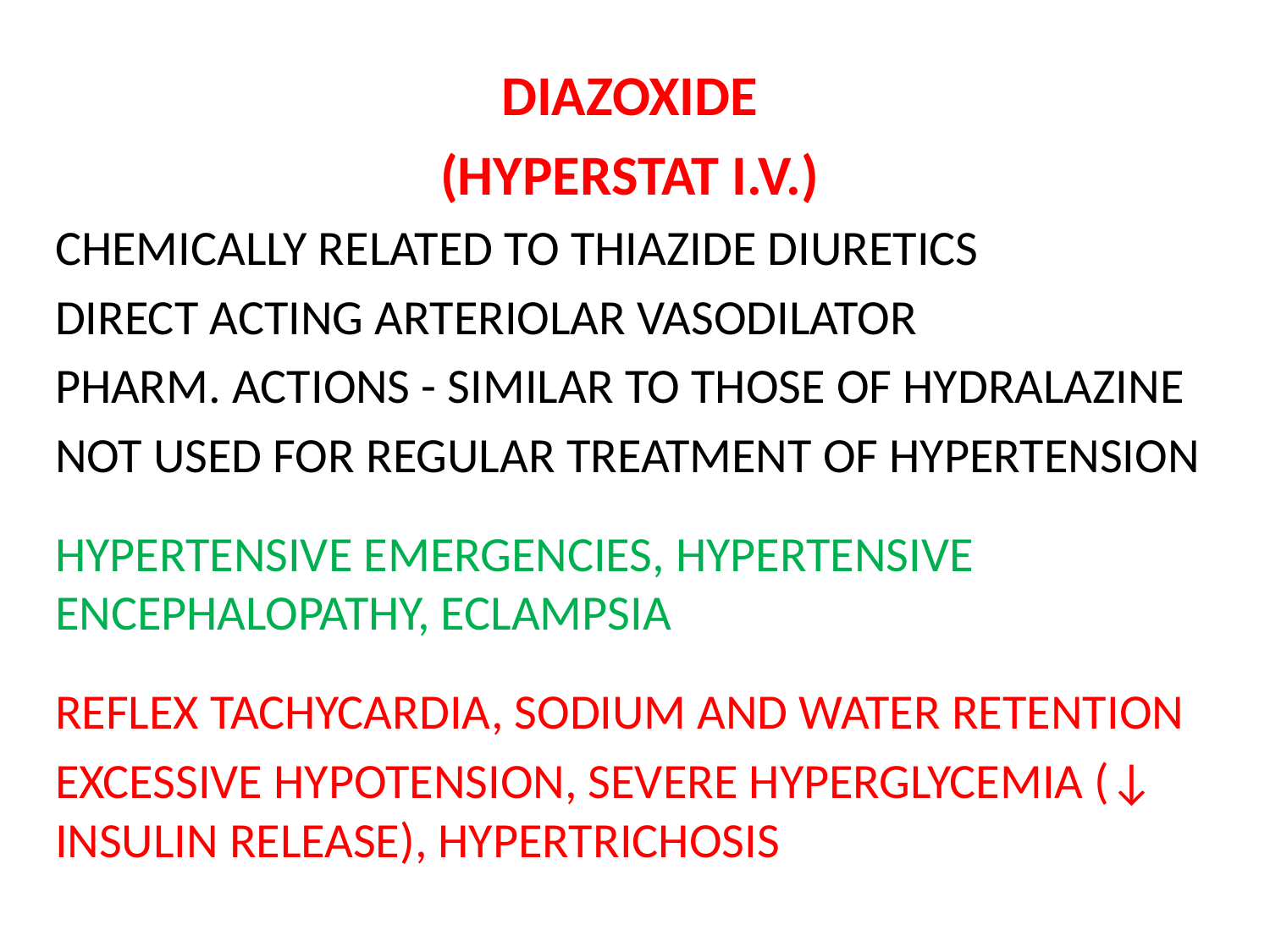

DIAZOXIDE
(HYPERSTAT I.V.)
CHEMICALLY RELATED TO THIAZIDE DIURETICS
DIRECT ACTING ARTERIOLAR VASODILATOR
PHARM. ACTIONS - SIMILAR TO THOSE OF HYDRALAZINE
NOT USED FOR REGULAR TREATMENT OF HYPERTENSION

HYPERTENSIVE EMERGENCIES, HYPERTENSIVE ENCEPHALOPATHY, ECLAMPSIA

REFLEX TACHYCARDIA, SODIUM AND WATER RETENTION
EXCESSIVE HYPOTENSION, SEVERE HYPERGLYCEMIA (↓ INSULIN RELEASE), HYPERTRICHOSIS